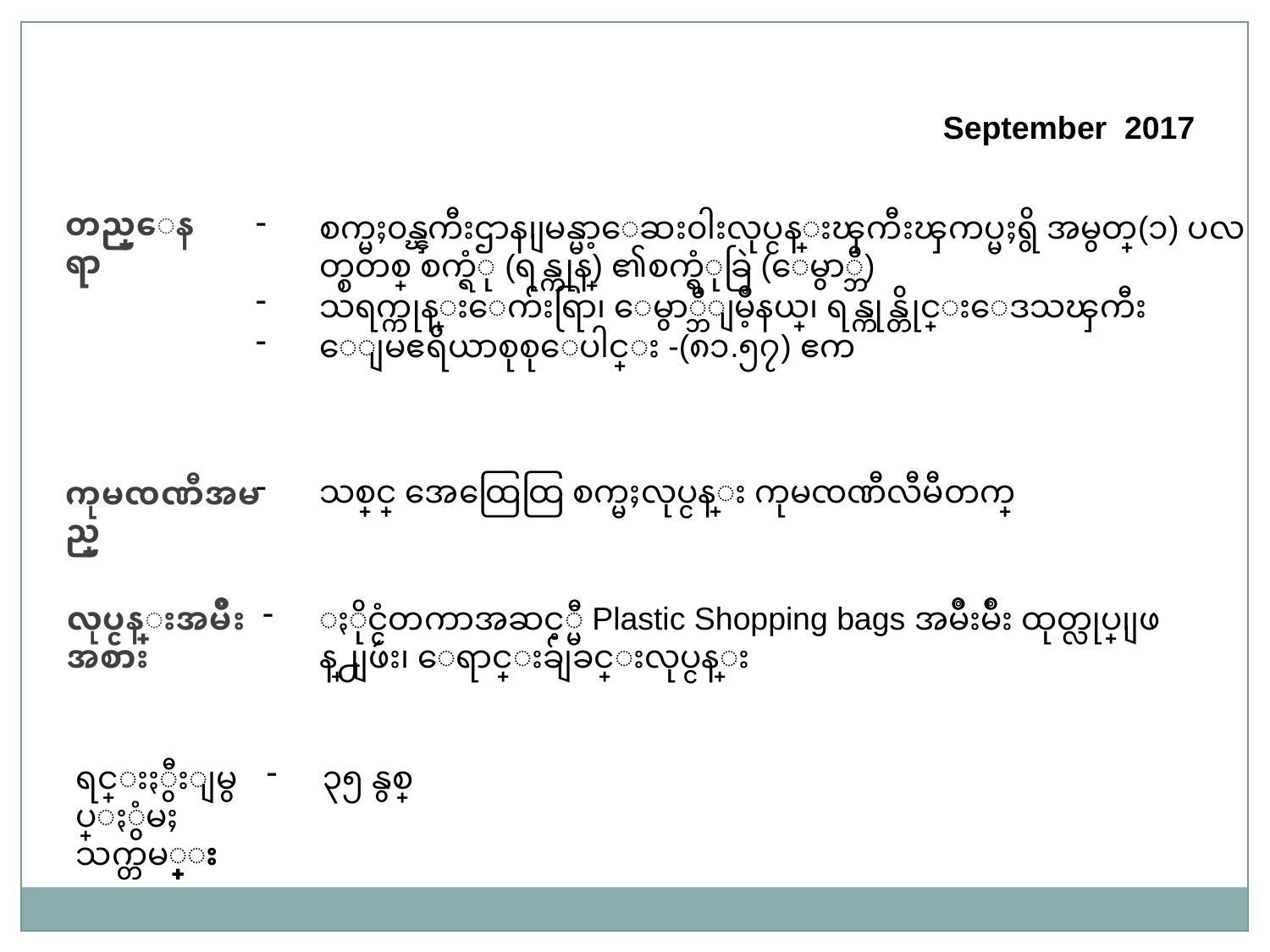

September  2017
တည္ေနရာ

စက္မႈ၀န္ၾကီးဌာန၊ျမန္မာ့ေဆး၀ါးလုပ္ငန္းၾကီးၾကပ္မႈရွိ အမွတ္(၁) ပလတ္စတစ္ စက္ရံု (ရန္ကုန္) ၏စက္ရံုခြဲ (ေမွာ္ဘီ)
သရက္ကုန္းေက်းရြာ၊ ေမွာ္ဘီျမိဳ့နယ္၊ ရန္ကုန္တိုင္းေဒသၾကီး
ေျမဧရိယာစုစုေပါင္း -(၈၁.၅၇) ဧက
သစ္လြင္ အေထြေထြ စက္မႈလုပ္ငန္း ကုမၸဏီလီမီတက္
ကုမၸဏီအမည္
လုပ္ငန္းအမ်ိဳးအစား
ႏိုင္ငံတကာအဆင့္မီ Plastic Shopping bags အမ်ိဳးမ်ိဳး ထုတ္လုပ္၊ျဖန္႕ျဖဴး၊ ေရာင္းခ်ျခင္းလုပ္ငန္း

ရင္းႏွီးျမွပ္ႏွံမႈ
သက္တမ္း
၃၅ နွစ္